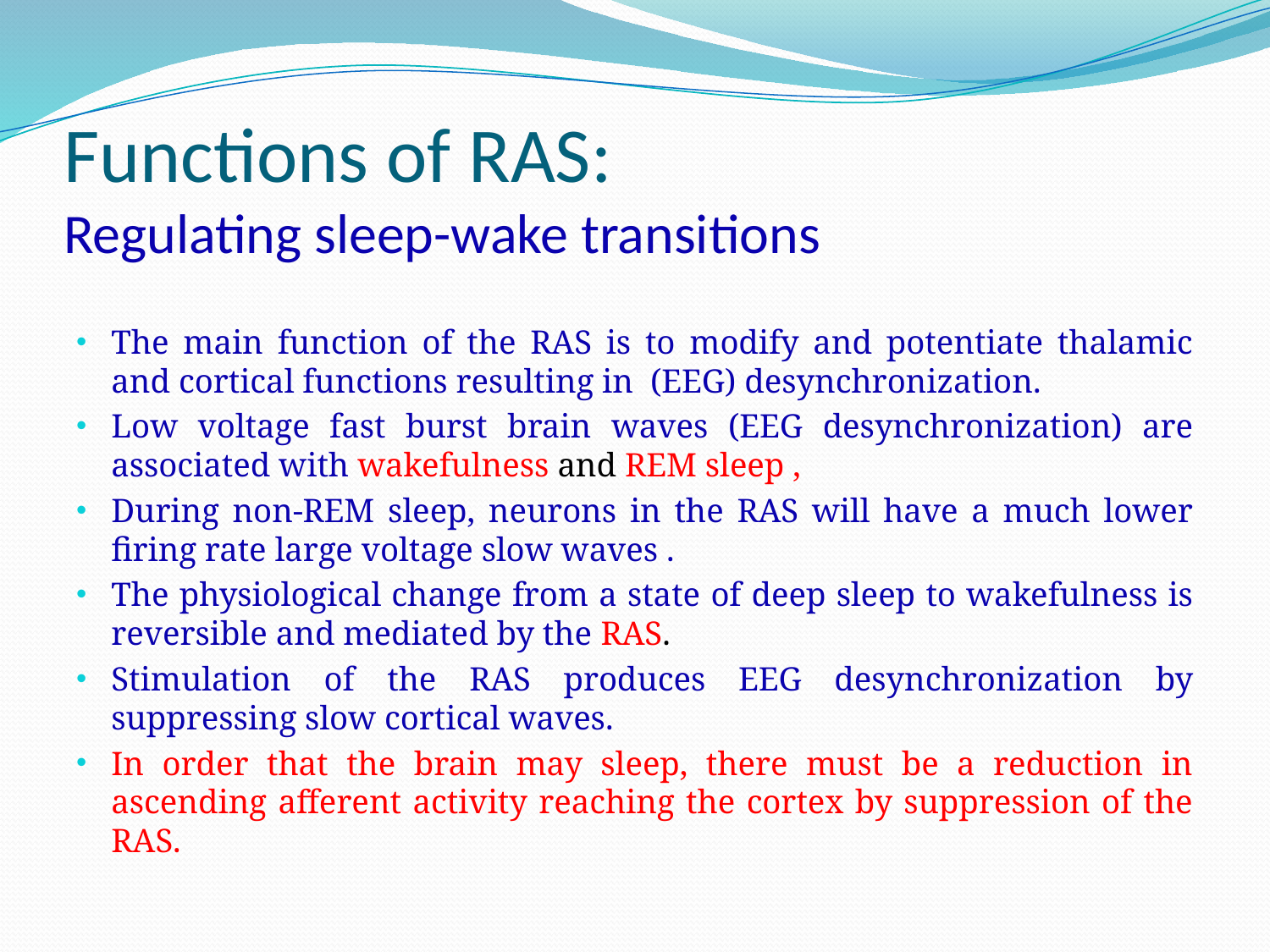

# Functions of RAS: Regulating sleep-wake transitions

The main function of the RAS is to modify and potentiate thalamic and cortical functions resulting in  (EEG) desynchronization.
Low voltage fast burst brain waves (EEG desynchronization) are associated with wakefulness and REM sleep ,
During non-REM sleep, neurons in the RAS will have a much lower firing rate large voltage slow waves .
The physiological change from a state of deep sleep to wakefulness is reversible and mediated by the RAS.
Stimulation of the RAS produces EEG desynchronization by suppressing slow cortical waves.
In order that the brain may sleep, there must be a reduction in ascending afferent activity reaching the cortex by suppression of the RAS.